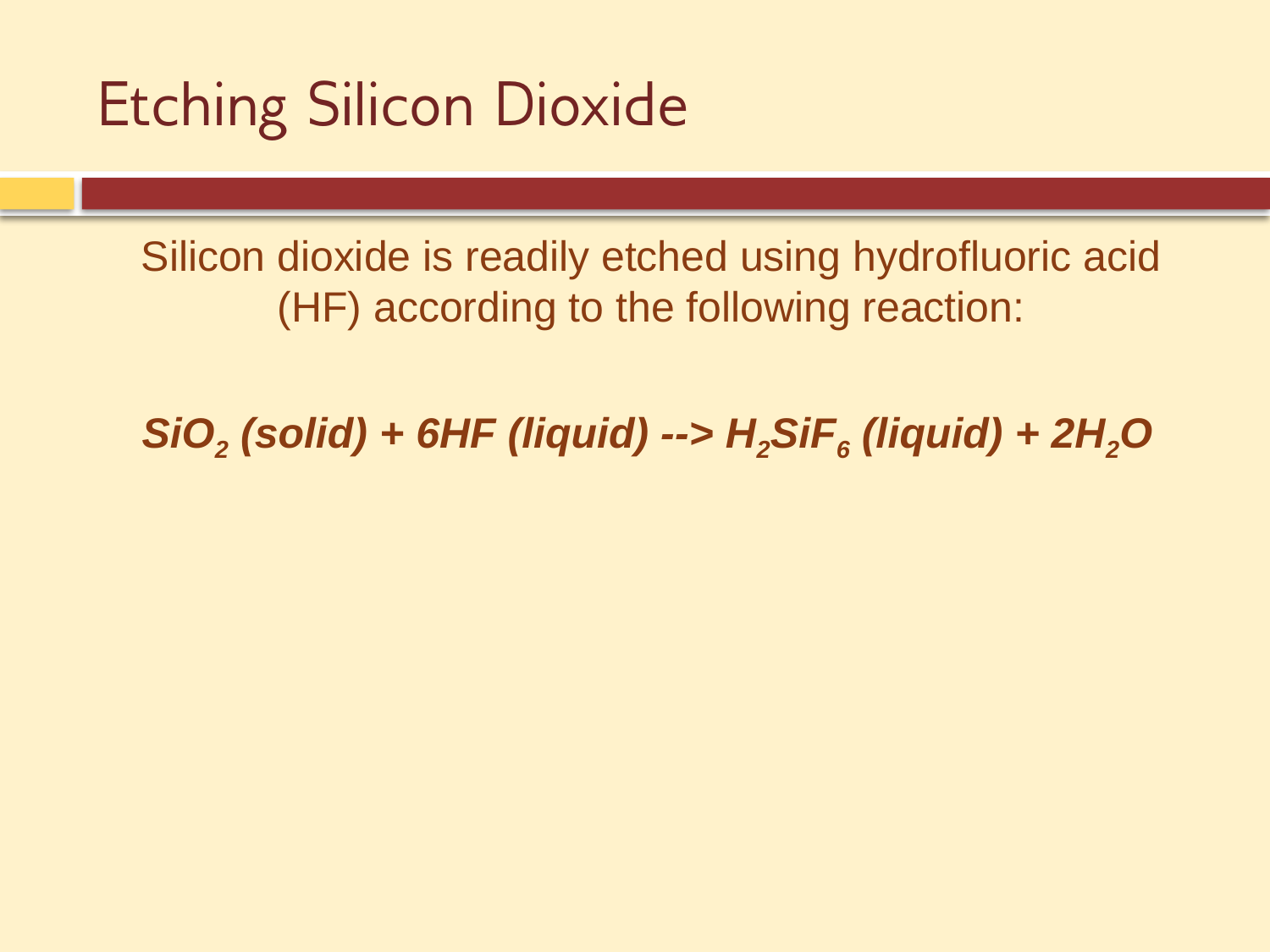

# Etching Silicon Dioxide
Silicon dioxide is readily etched using hydrofluoric acid (HF) according to the following reaction:

	SiO2 (solid) + 6HF (liquid) ‑‑> H2SiF6 (liquid) + 2H2O